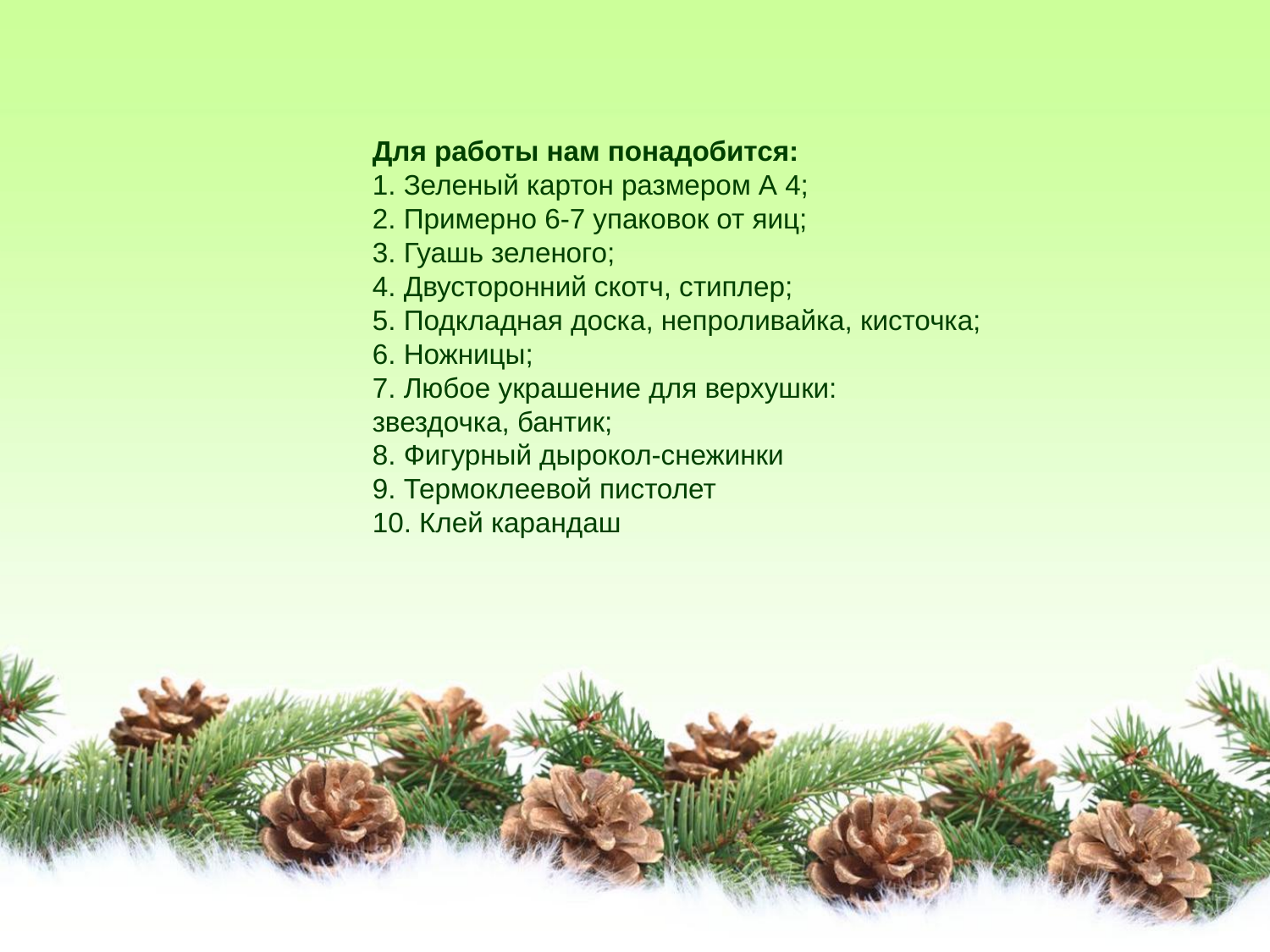

Для работы нам понадобится:
1. Зеленый картон размером А 4;
2. Примерно 6-7 упаковок от яиц;
3. Гуашь зеленого;
4. Двусторонний скотч, стиплер;
5. Подкладная доска, непроливайка, кисточка;
6. Ножницы;
7. Любое украшение для верхушки: звездочка, бантик;
8. Фигурный дырокол-снежинки
9. Термоклеевой пистолет
10. Клей карандаш